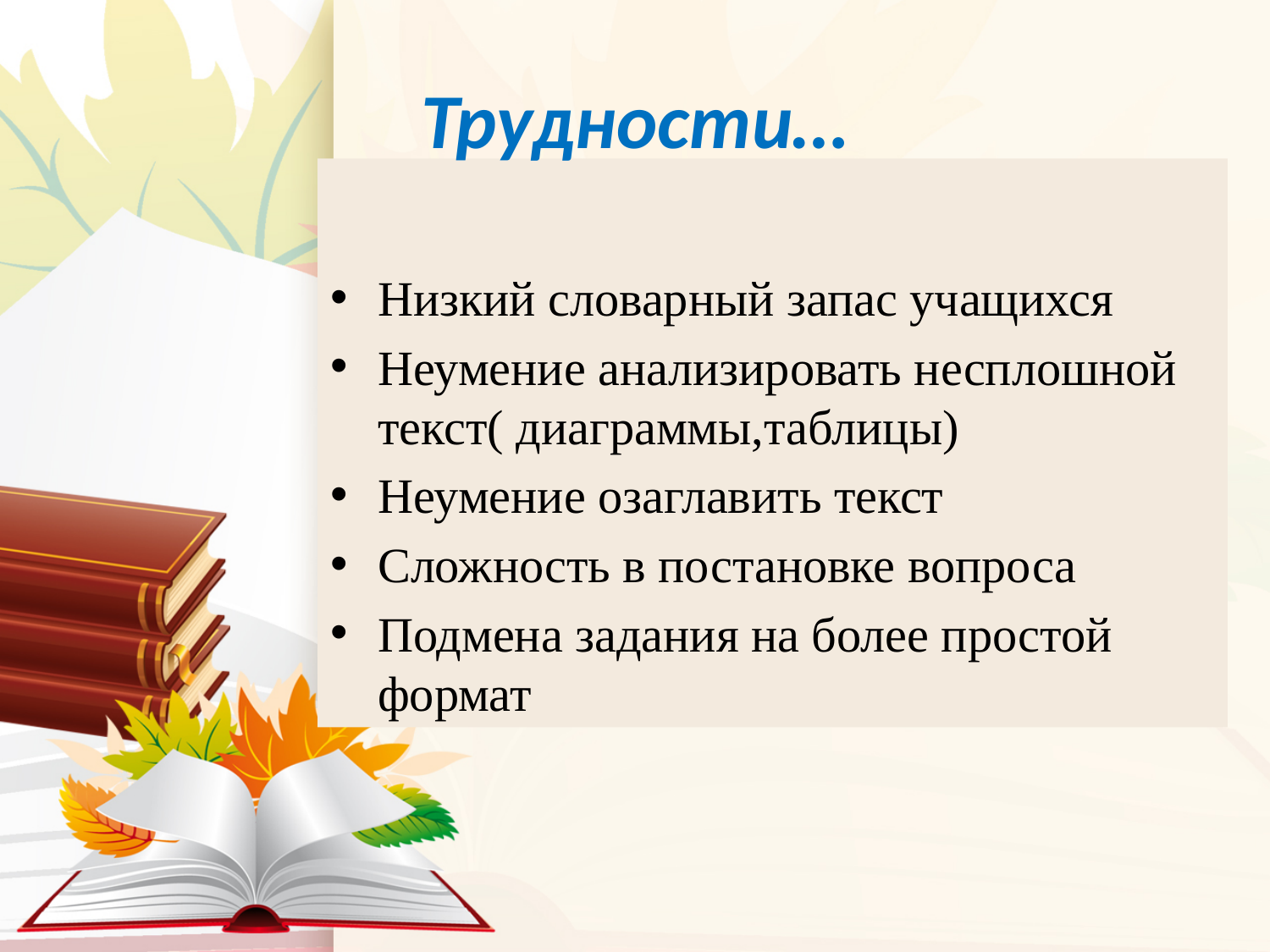

# Трудности…

Низкий словарный запас учащихся
Неумение анализировать несплошной текст( диаграммы,таблицы)
Неумение озаглавить текст
Сложность в постановке вопроса
Подмена задания на более простой формат